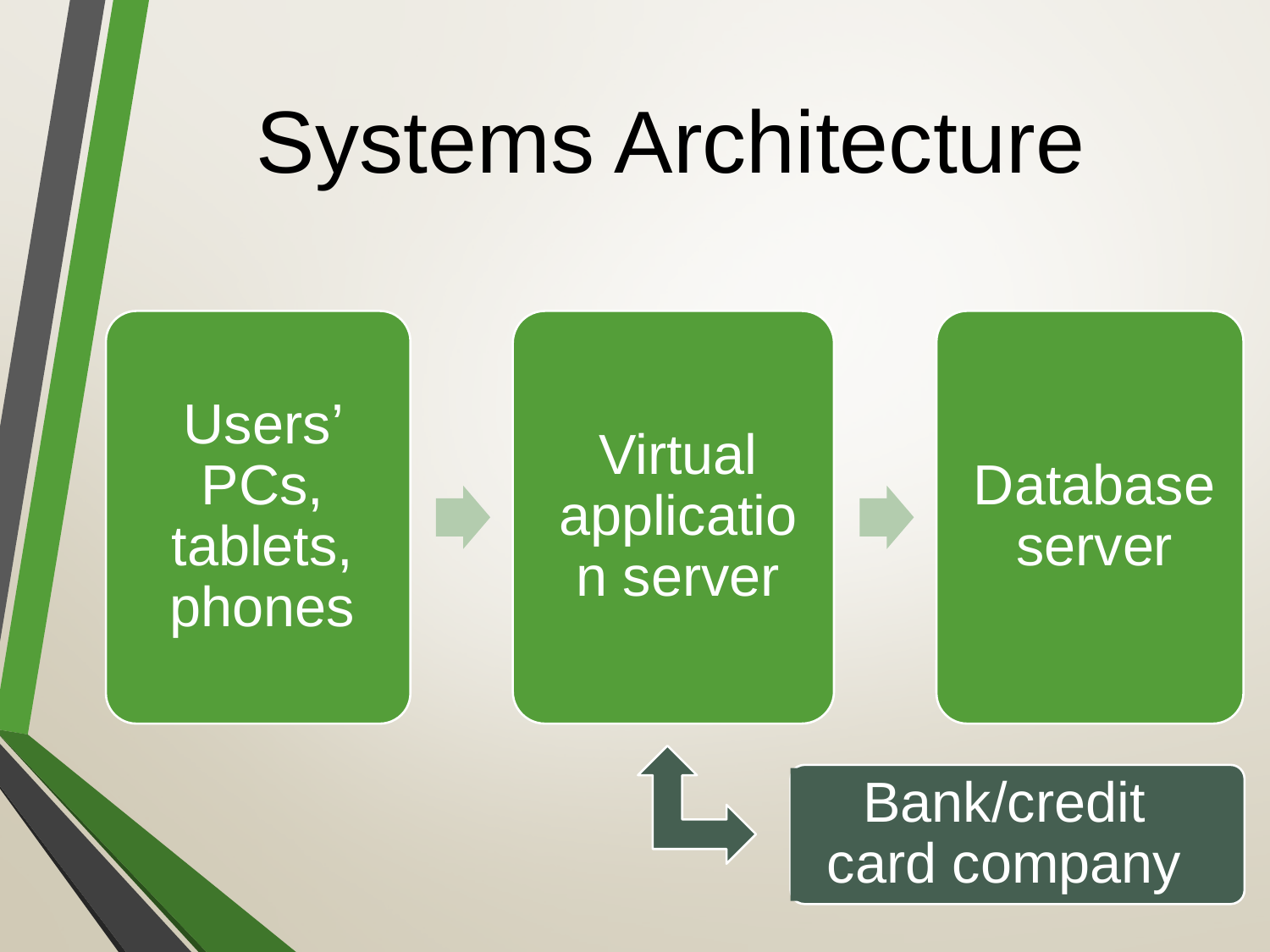

# Systems Architecture
Users’ PCs, tablets, phones

Virtual application server

Database server

Bank/credit card company